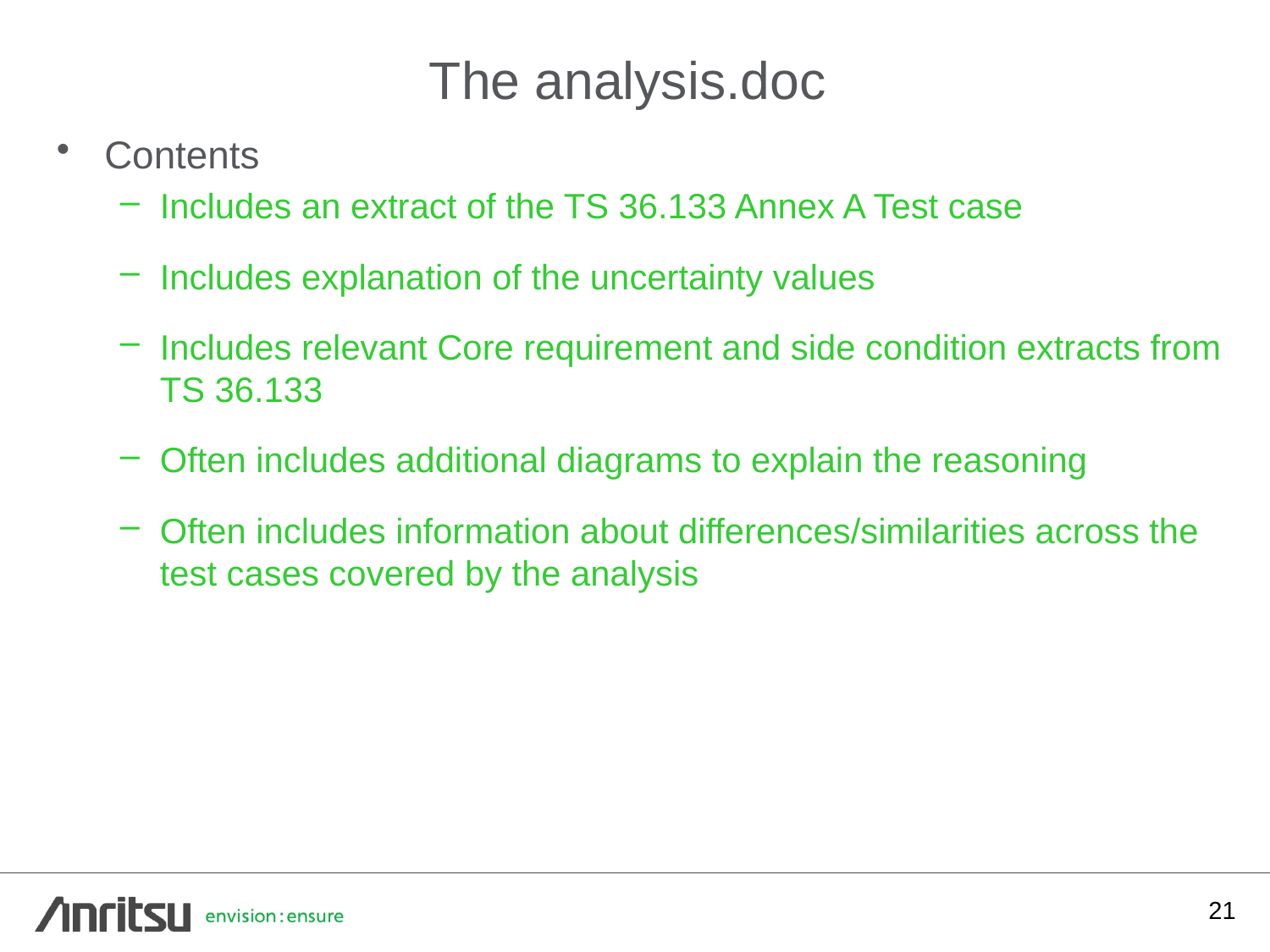

# The analysis.doc
Contents
Includes an extract of the TS 36.133 Annex A Test case
Includes explanation of the uncertainty values
Includes relevant Core requirement and side condition extracts from TS 36.133
Often includes additional diagrams to explain the reasoning
Often includes information about differences/similarities across the test cases covered by the analysis

21